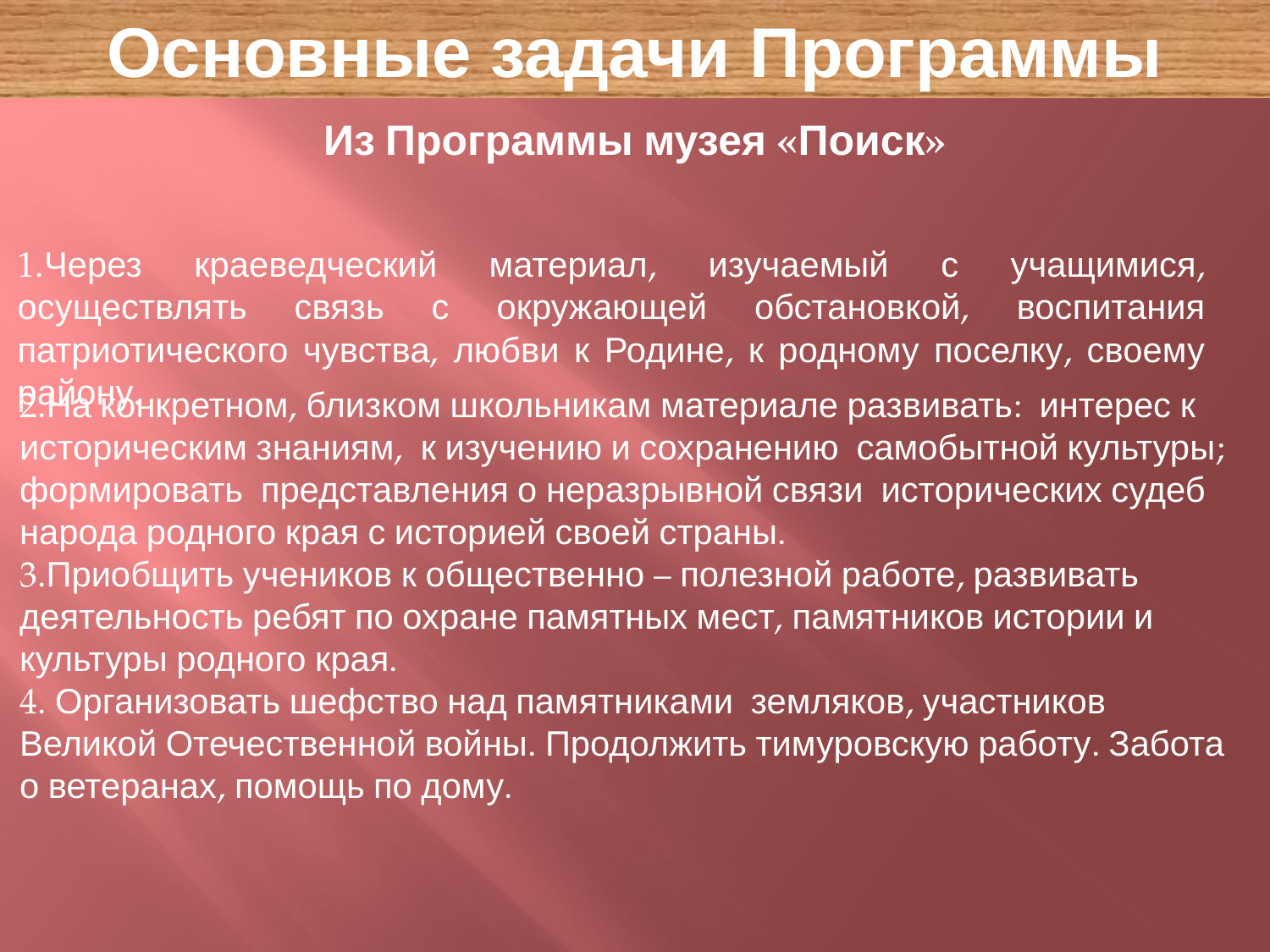

Основные задачи Программы
Из Программы музея «Поиск»
1.Через краеведческий материал, изучаемый с учащимися, осуществлять связь с окружающей обстановкой, воспитания патриотического чувства, любви к Родине, к родному поселку, своему району.

2.На конкретном, близком школьникам материале развивать:  интерес к историческим знаниям,  к изучению и сохранению  самобытной культуры; формировать  представления о неразрывной связи  исторических судеб народа родного края с историей своей страны.
3.Приобщить учеников к общественно – полезной работе, развивать деятельность ребят по охране памятных мест, памятников истории и культуры родного края.
4. Организовать шефство над памятниками  земляков, участников Великой Отечественной войны. Продолжить тимуровскую работу. Забота о ветеранах, помощь по дому.